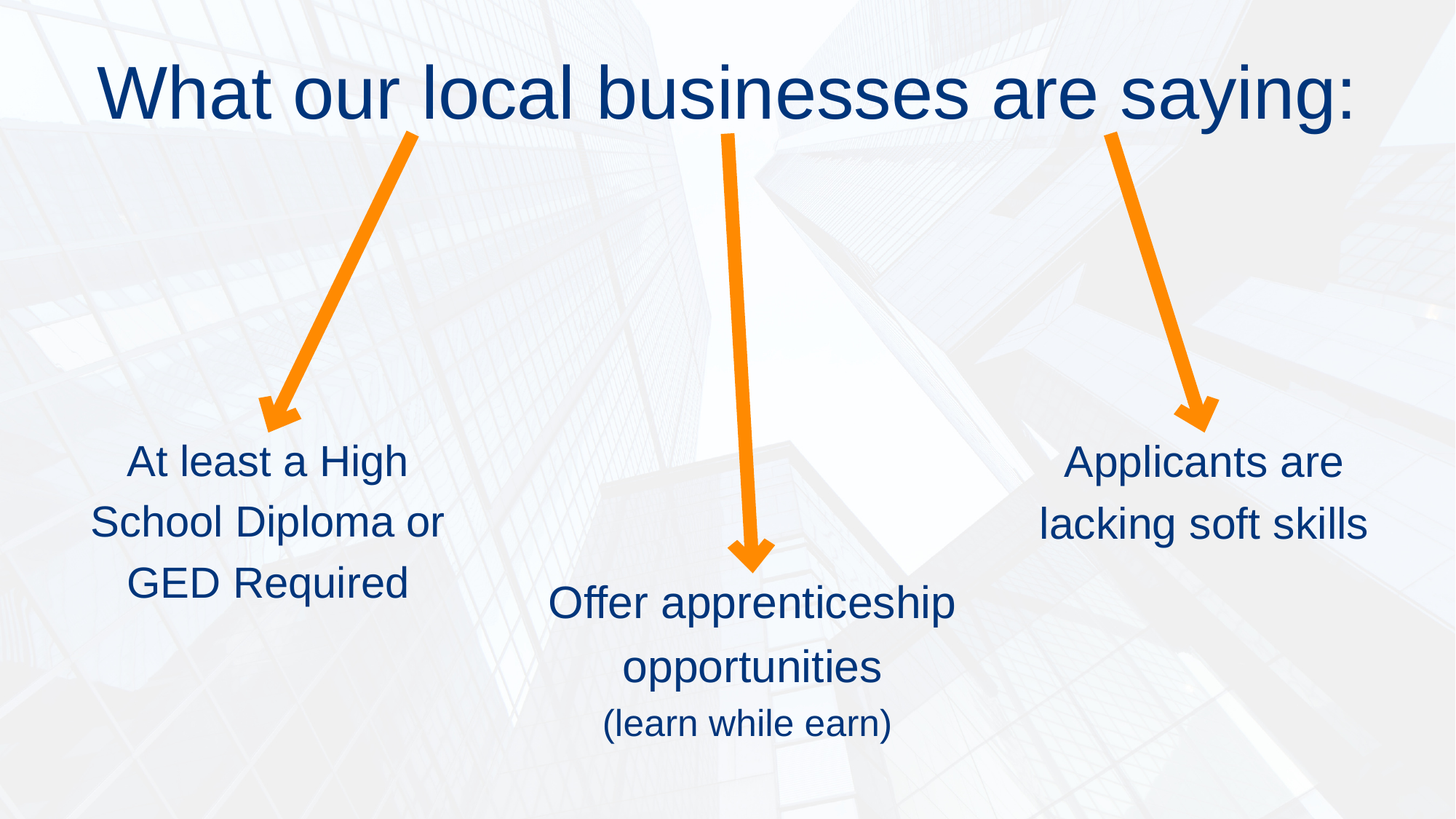

What our local businesses are saying:

At least a High School Diploma or GED Required

Applicants are lacking soft skills
Offer apprenticeship opportunities
(learn while earn)